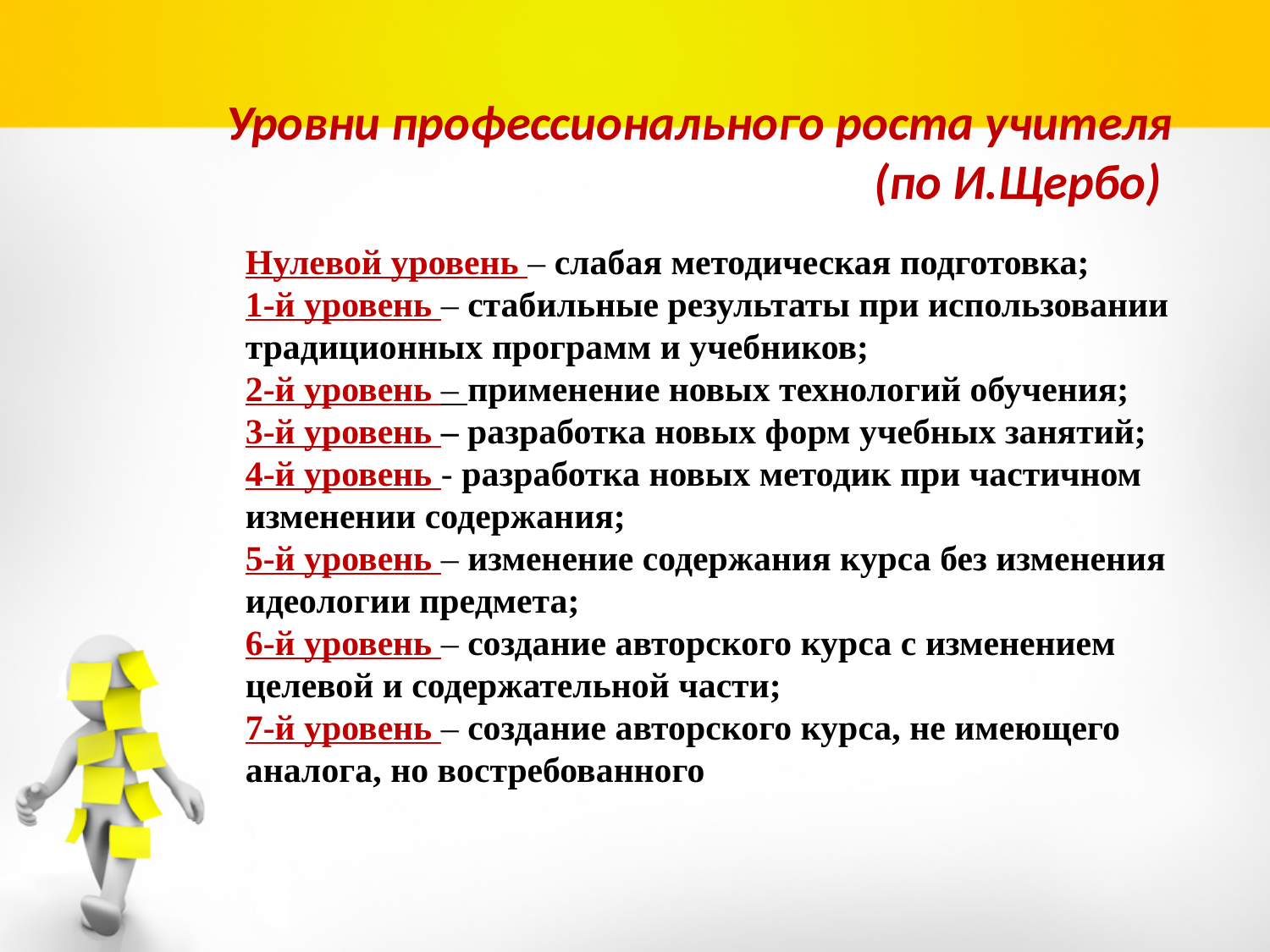

Уровни профессионального роста учителя (по И.Щербо)

Нулевой уровень – слабая методическая подготовка;
1-й уровень – стабильные результаты при использовании традиционных программ и учебников;
2-й уровень – применение новых технологий обучения;
3-й уровень – разработка новых форм учебных занятий;
4-й уровень - разработка новых методик при частичном изменении содержания;
5-й уровень – изменение содержания курса без изменения идеологии предмета;
6-й уровень – создание авторского курса с изменением целевой и содержательной части;
7-й уровень – создание авторского курса, не имеющего аналога, но востребованного